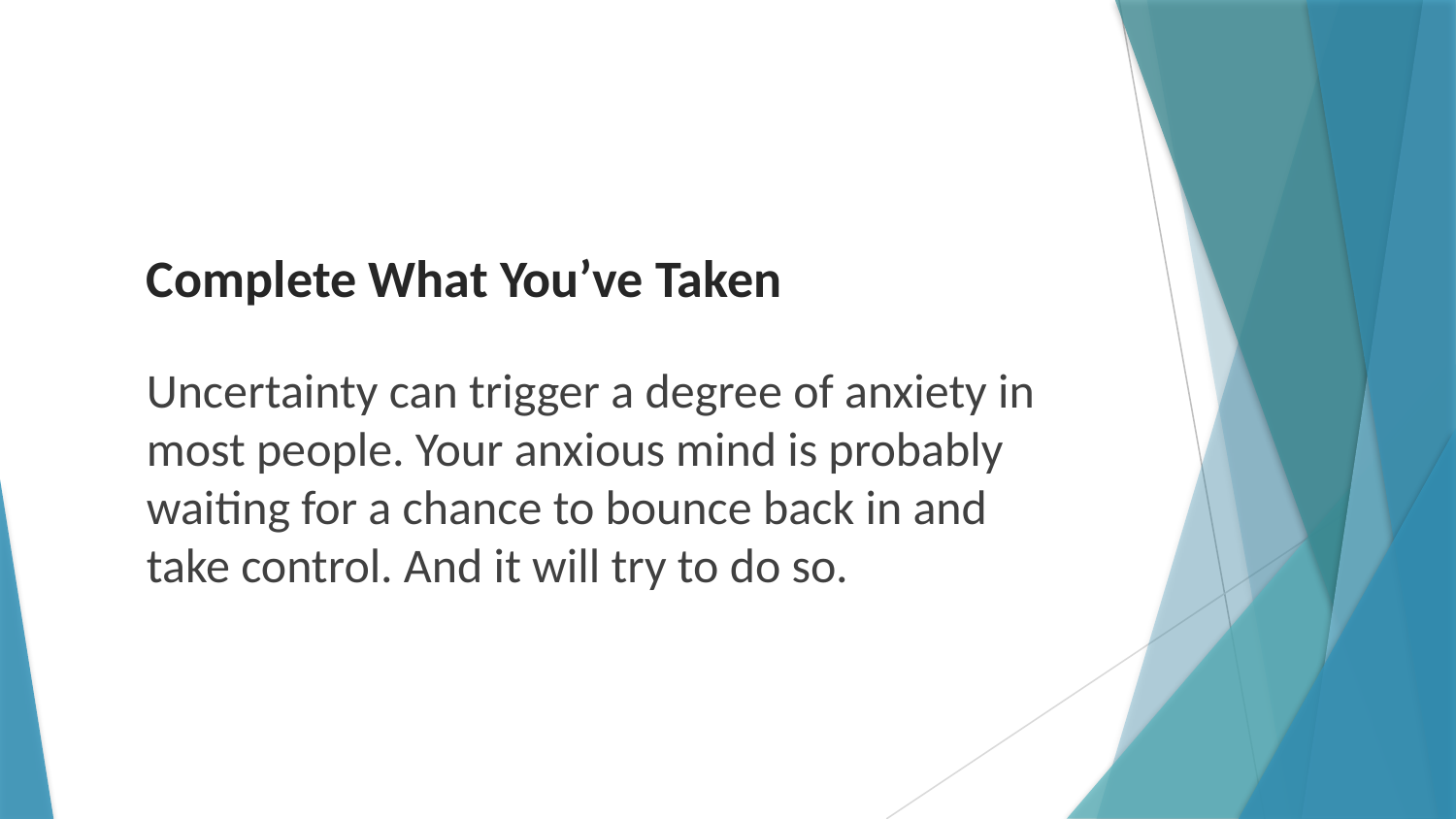

# Complete What You’ve Taken
Uncertainty can trigger a degree of anxiety in most people. Your anxious mind is probably waiting for a chance to bounce back in and take control. And it will try to do so.